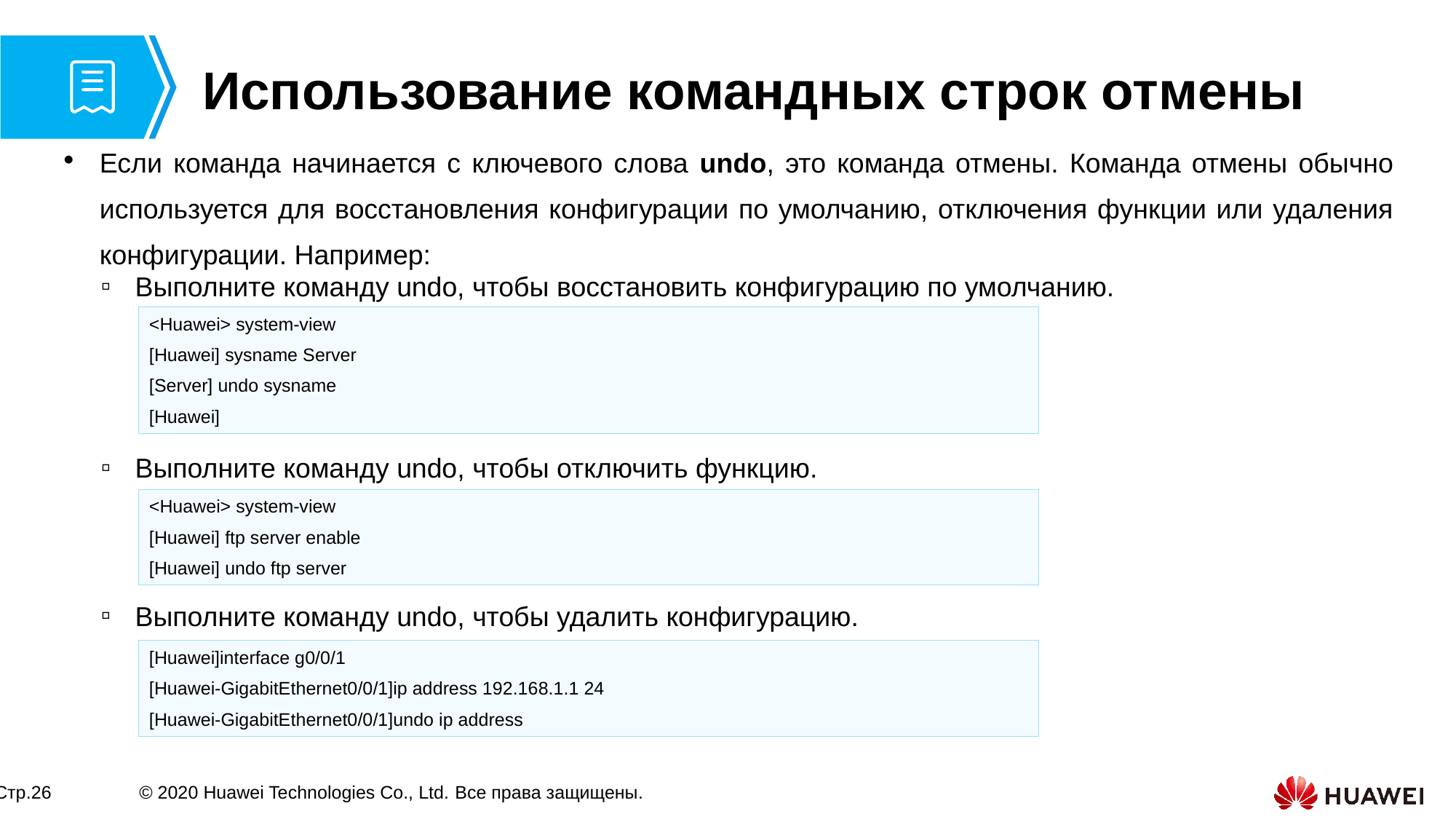

# Использование командных строк отмены
Если команда начинается с ключевого слова undo, это команда отмены. Команда отмены обычно используется для восстановления конфигурации по умолчанию, отключения функции или удаления конфигурации. Например:
Выполните команду undo, чтобы восстановить конфигурацию по умолчанию.
<Huawei> system-view
[Huawei] sysname Server
[Server] undo sysname
[Huawei]
Выполните команду undo, чтобы отключить функцию.
<Huawei> system-view
[Huawei] ftp server enable
[Huawei] undo ftp server
Выполните команду undo, чтобы удалить конфигурацию.
[Huawei]interface g0/0/1
[Huawei-GigabitEthernet0/0/1]ip address 192.168.1.1 24
[Huawei-GigabitEthernet0/0/1]undo ip address